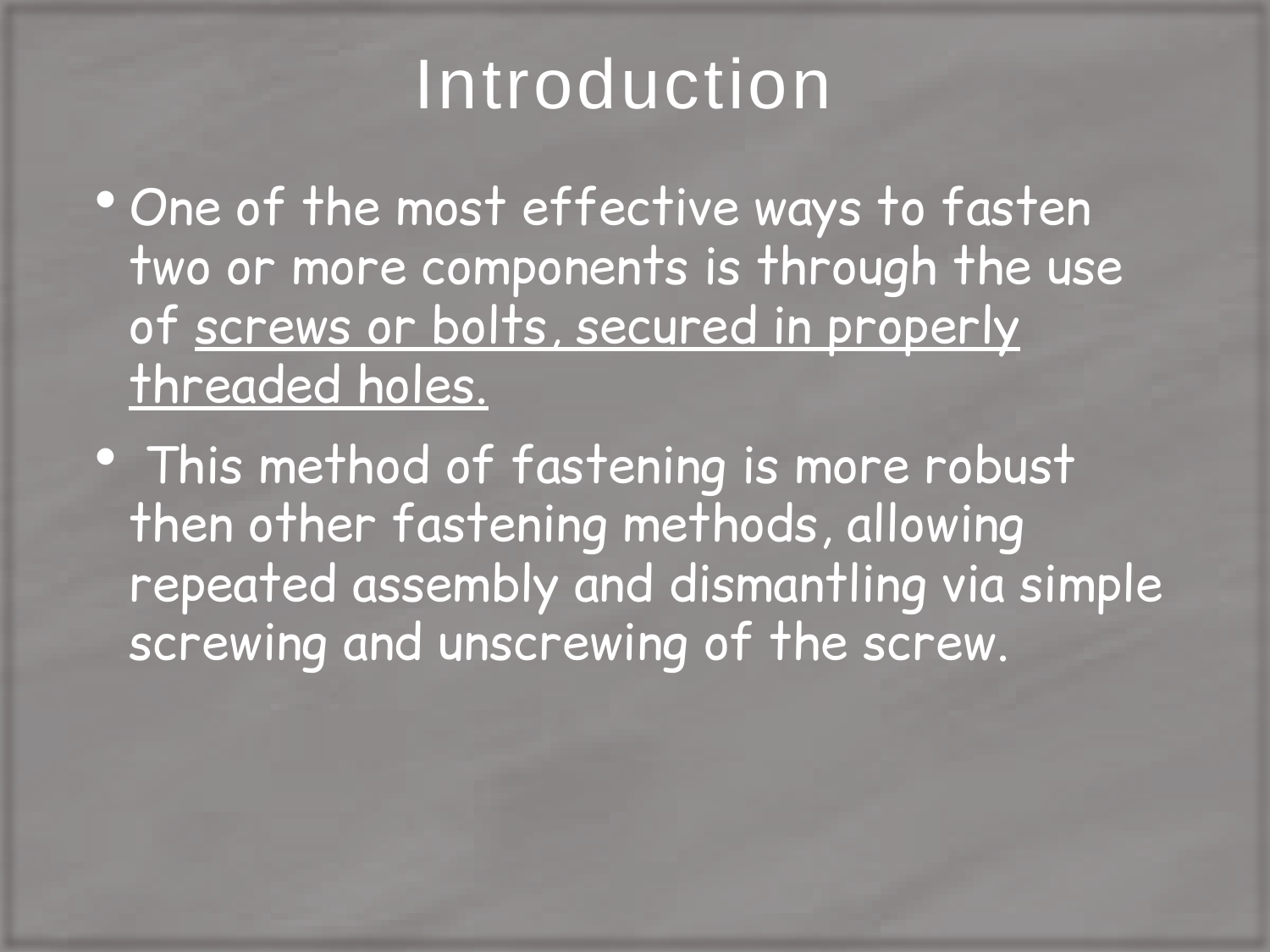

# Introduction
One of the most effective ways to fasten two or more components is through the use of screws or bolts, secured in properly threaded holes.
 This method of fastening is more robust then other fastening methods, allowing repeated assembly and dismantling via simple screwing and unscrewing of the screw.